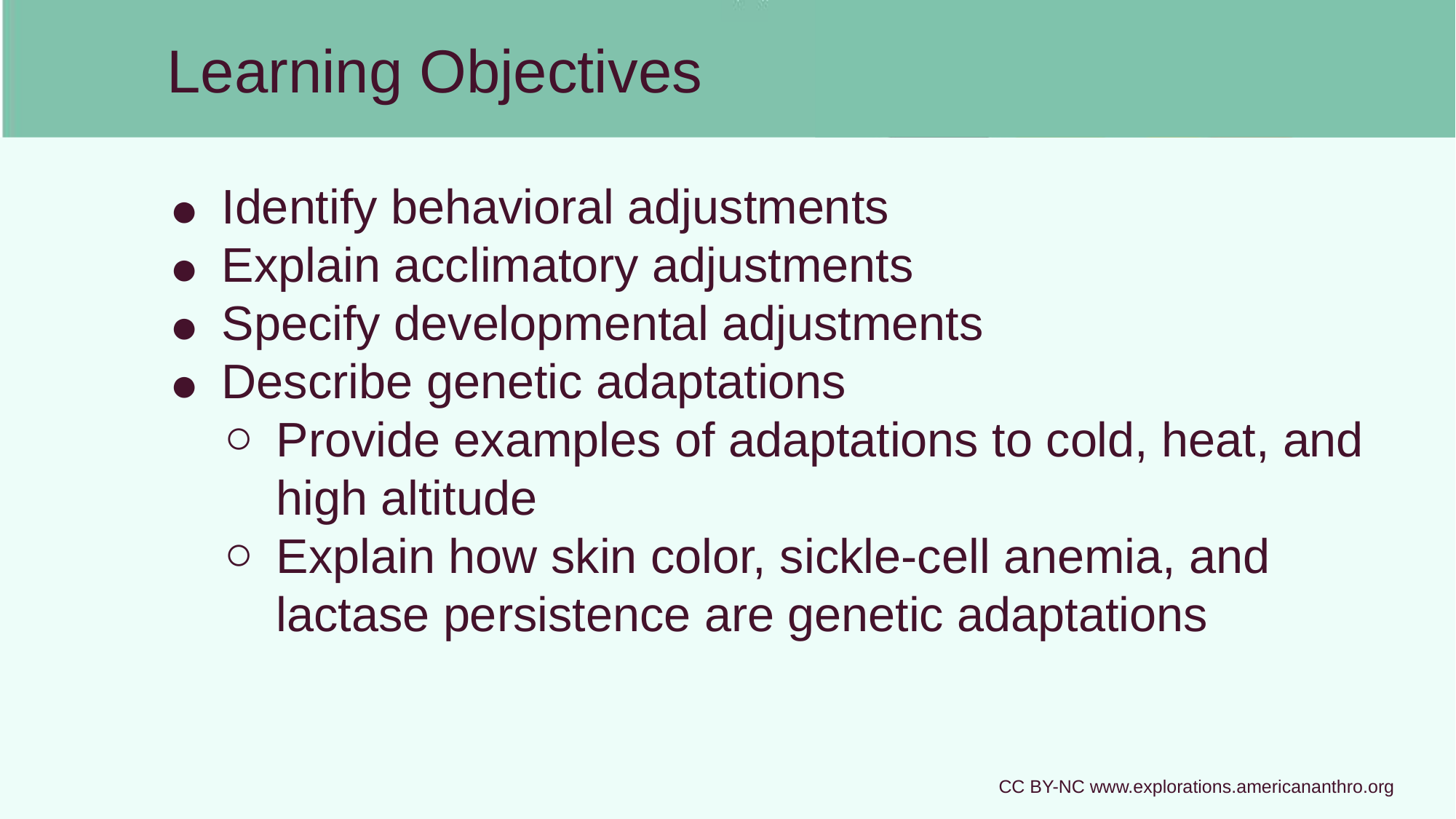

# Learning Objectives
Identify behavioral adjustments
Explain acclimatory adjustments
Specify developmental adjustments
Describe genetic adaptations
Provide examples of adaptations to cold, heat, and high altitude
Explain how skin color, sickle-cell anemia, and lactase persistence are genetic adaptations